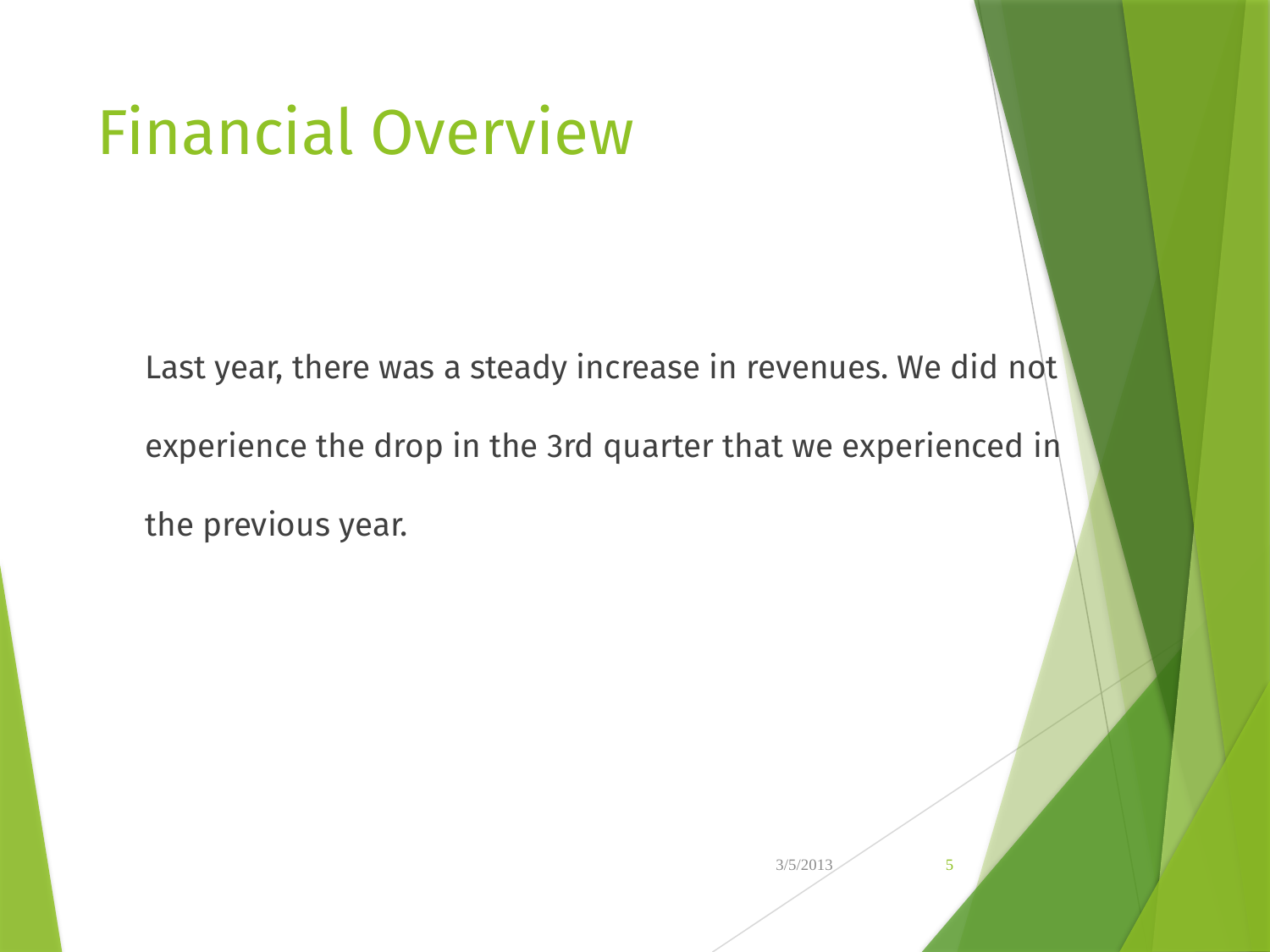

# Financial Overview
	Last year, there was a steady increase in revenues. We did not experience the drop in the 3rd quarter that we experienced in the previous year.
3/5/2013
5